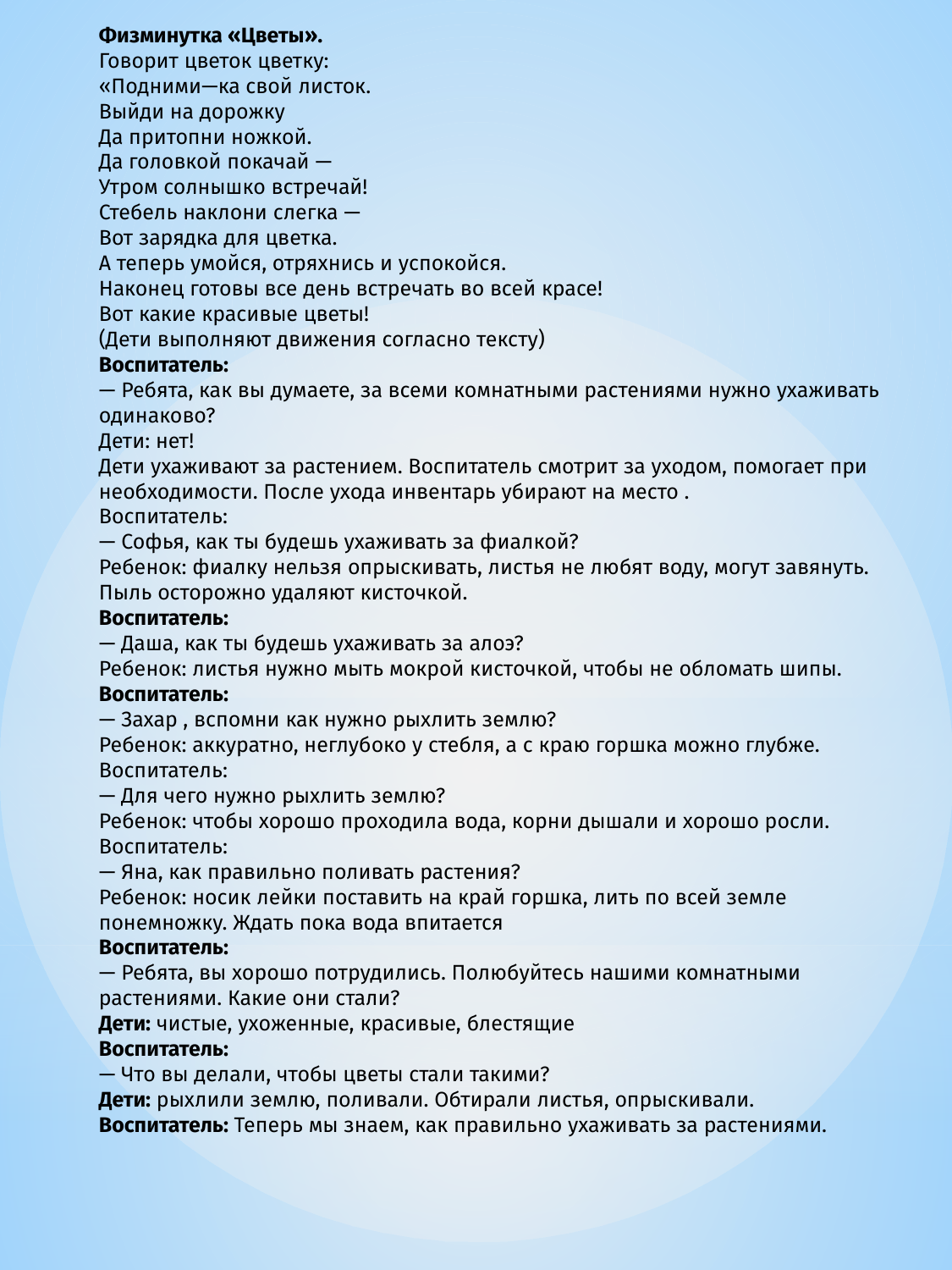

# Физминутка «Цветы». Говорит цветок цветку: «Подними—ка свой листок. Выйди на дорожку Да притопни ножкой. Да головкой покачай — Утром солнышко встречай! Стебель наклони слегка — Вот зарядка для цветка. А теперь умойся, отряхнись и успокойся. Наконец готовы все день встречать во всей красе! Вот какие красивые цветы! (Дети выполняют движения согласно тексту) Воспитатель:  — Ребята, как вы думаете, за всеми комнатными растениями нужно ухаживать одинаково? Дети: нет! Дети ухаживают за растением. Воспитатель смотрит за уходом, помогает при необходимости. После ухода инвентарь убирают на место . Воспитатель: — Софья, как ты будешь ухаживать за фиалкой? Ребенок: фиалку нельзя опрыскивать, листья не любят воду, могут завянуть. Пыль осторожно удаляют кисточкой.  Воспитатель: — Даша, как ты будешь ухаживать за алоэ? Ребенок: листья нужно мыть мокрой кисточкой, чтобы не обломать шипы. Воспитатель: — Захар , вспомни как нужно рыхлить землю? Ребенок: аккуратно, неглубоко у стебля, а с краю горшка можно глубже. Воспитатель: — Для чего нужно рыхлить землю? Ребенок: чтобы хорошо проходила вода, корни дышали и хорошо росли. Воспитатель: — Яна, как правильно поливать растения? Ребенок: носик лейки поставить на край горшка, лить по всей земле понемножку. Ждать пока вода впитается Воспитатель: — Ребята, вы хорошо потрудились. Полюбуйтесь нашими комнатными растениями. Какие они стали? Дети: чистые, ухоженные, красивые, блестящие Воспитатель: — Что вы делали, чтобы цветы стали такими? Дети: рыхлили землю, поливали. Обтирали листья, опрыскивали. Воспитатель: Теперь мы знаем, как правильно ухаживать за растениями.